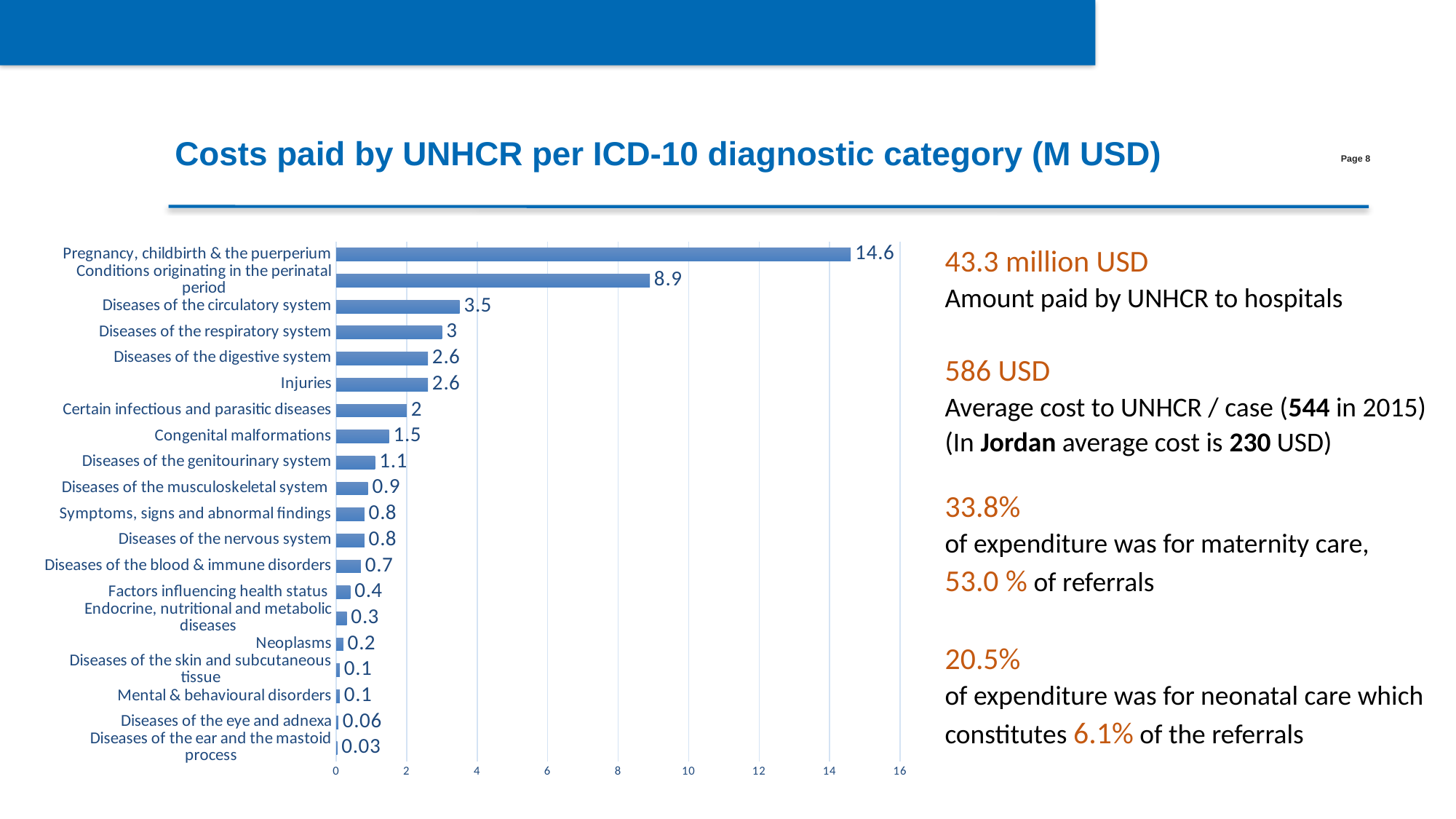

Costs paid by UNHCR per ICD-10 diagnostic category (M USD)

### Chart

| Category |  |
|---|---|
| Diseases of the ear and the mastoid process | 0.03 |
| Diseases of the eye and adnexa | 0.06 |
| Mental & behavioural disorders | 0.1 |
| Diseases of the skin and subcutaneous tissue | 0.1 |
| Neoplasms | 0.2 |
| Endocrine, nutritional and metabolic diseases | 0.3 |
| Factors influencing health status  | 0.4 |
| Diseases of the blood & immune disorders | 0.7 |
| Diseases of the nervous system | 0.8 |
| Symptoms, signs and abnormal findings | 0.8 |
| Diseases of the musculoskeletal system  | 0.9 |
| Diseases of the genitourinary system | 1.1 |
| Congenital malformations | 1.5 |
| Certain infectious and parasitic diseases | 2.0 |
| Injuries | 2.6 |
| Diseases of the digestive system | 2.6 |
| Diseases of the respiratory system | 3.0 |
| Diseases of the circulatory system | 3.5 |
| Conditions originating in the perinatal period | 8.9 |
| Pregnancy, childbirth & the puerperium | 14.6 |
43.3 million USD
Amount paid by UNHCR to hospitals

586 USD
Average cost to UNHCR / case (544 in 2015)
(In Jordan average cost is 230 USD)

33.8%
of expenditure was for maternity care,
53.0 % of referrals

20.5%
of expenditure was for neonatal care which constitutes 6.1% of the referrals